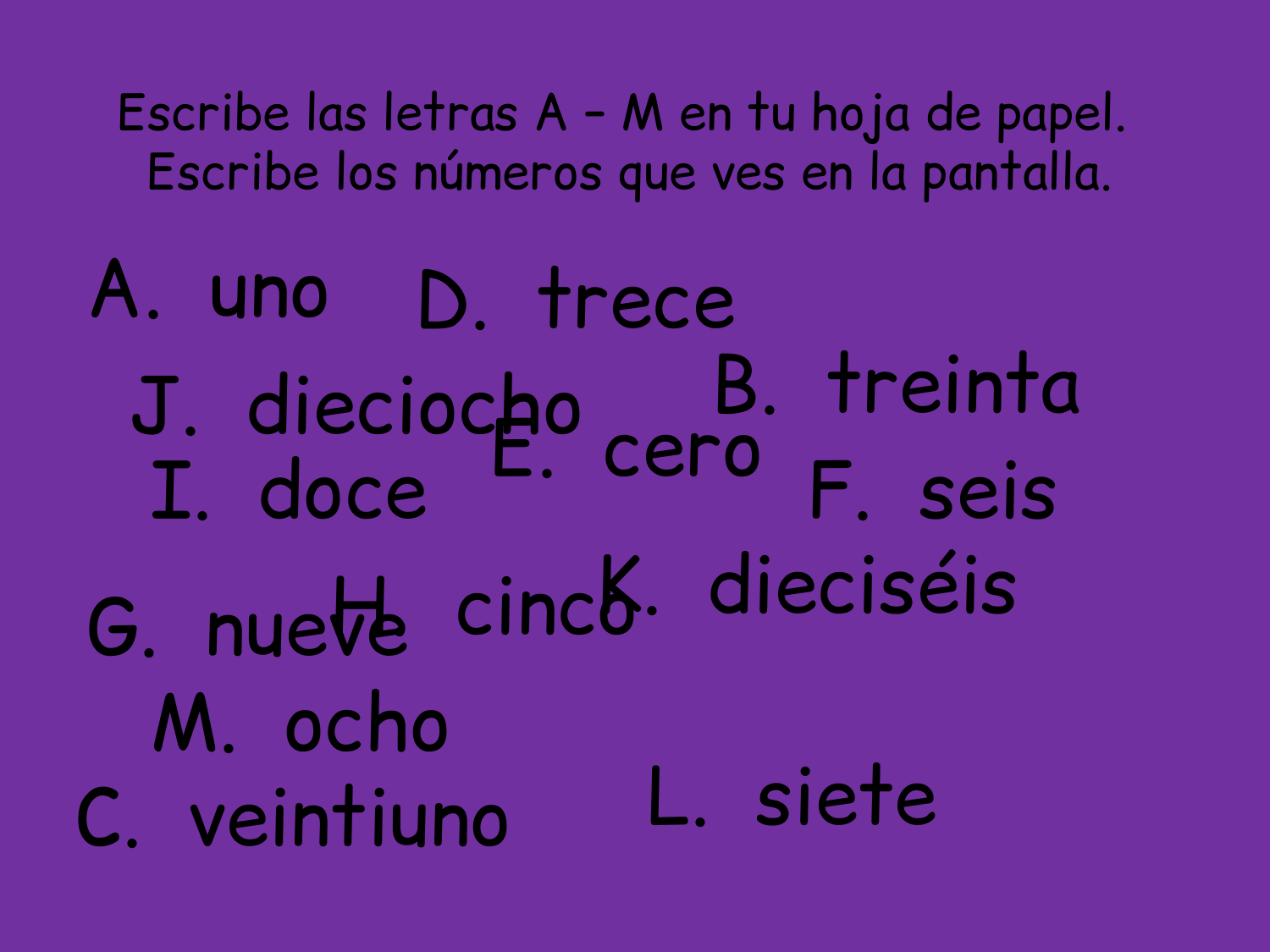

Escribe las letras A – M en tu hoja de papel.  Escribe los números que ves en la pantalla.
A.  uno
D.  trece
B.  treinta
J.  dieciocho
E.  cero
I.  doce
F.  seis
K.  dieciséis
H.  cinco
G.  nueve
M.  ocho
L.  siete
C.  veintiuno